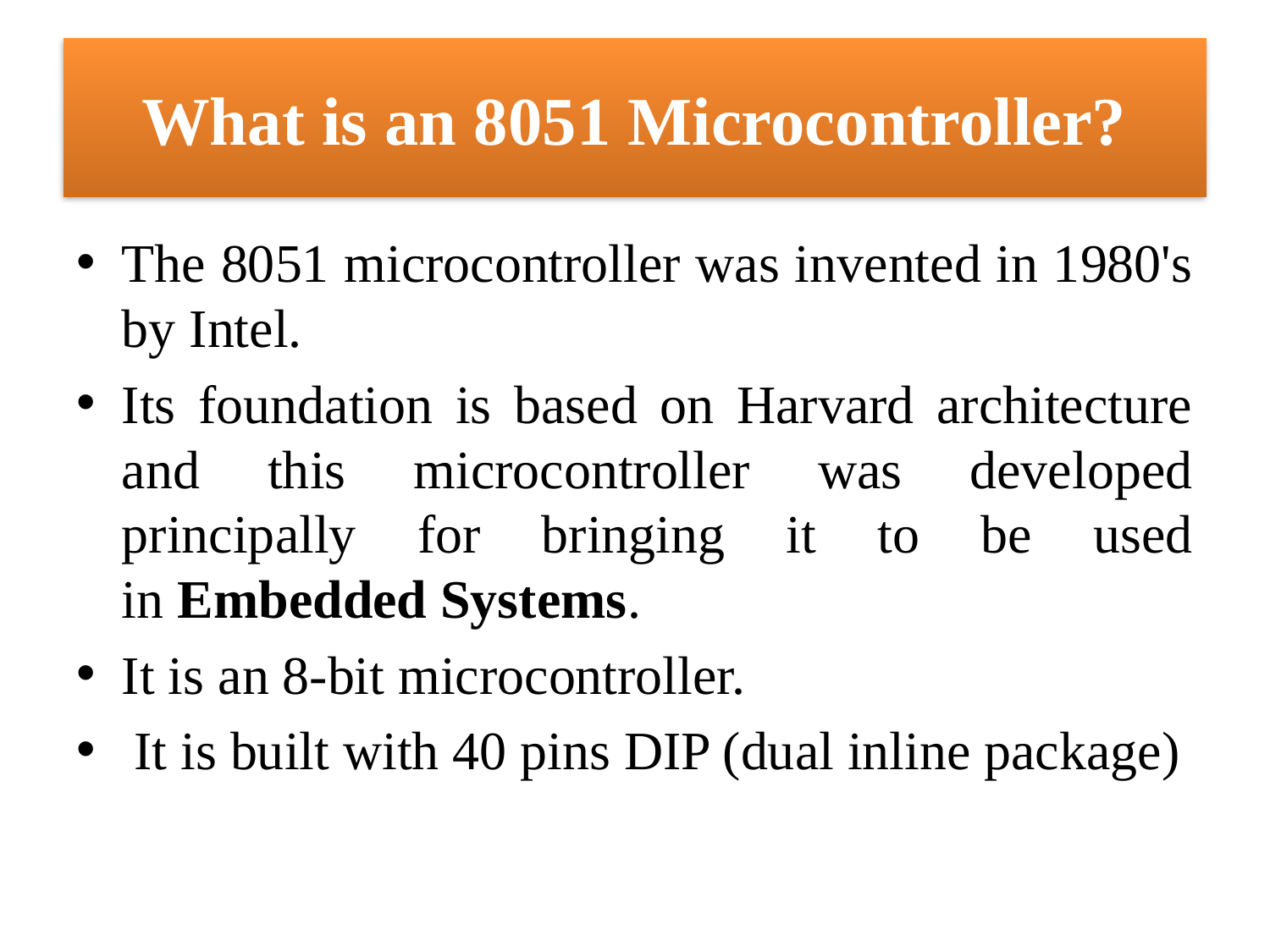

# What is an 8051 Microcontroller?
The 8051 microcontroller was invented in 1980's by Intel.
Its foundation is based on Harvard architecture and this microcontroller was developed principally for bringing it to be used in Embedded Systems.
It is an 8-bit microcontroller.
 It is built with 40 pins DIP (dual inline package)